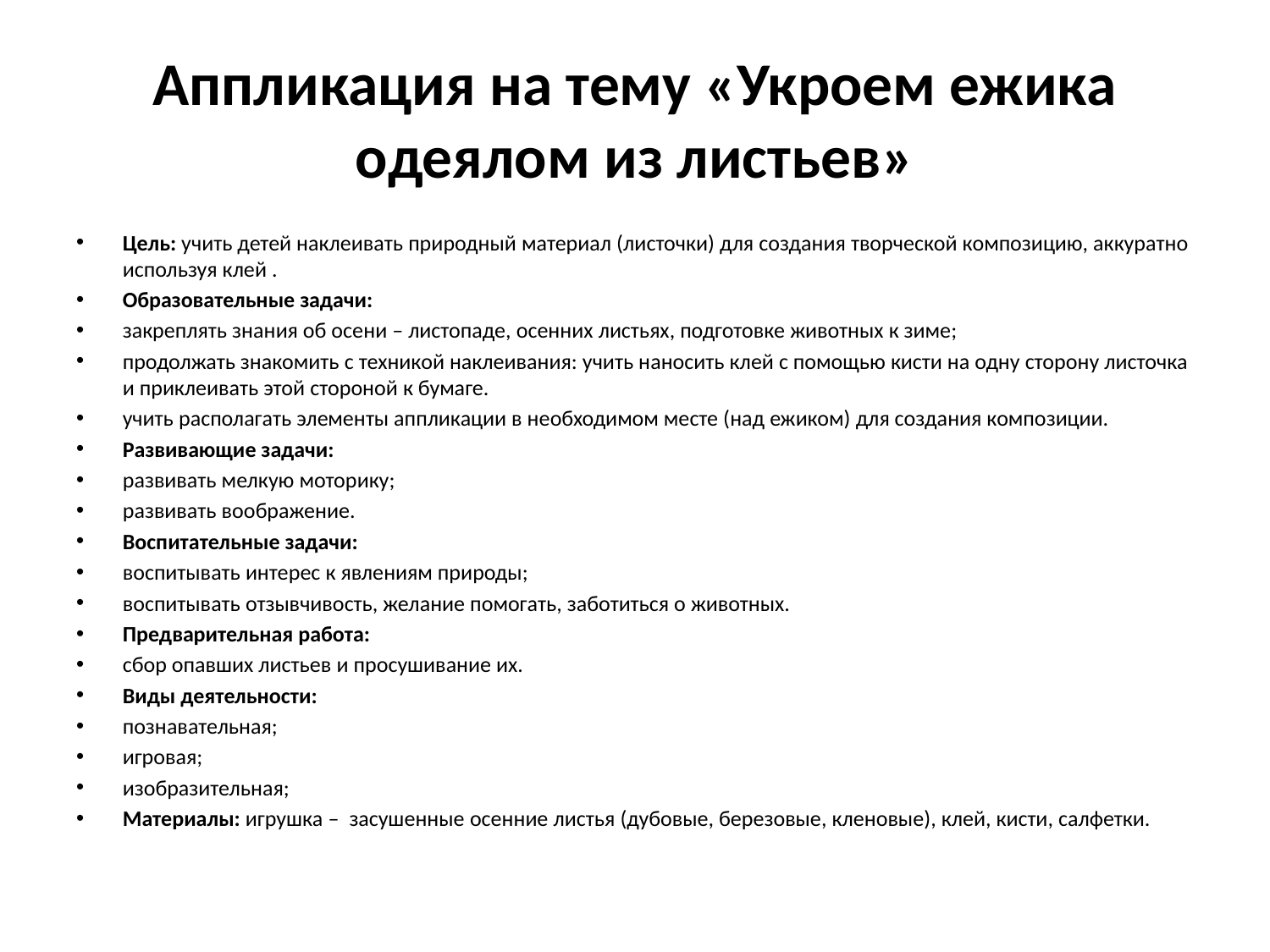

# Аппликация на тему «Укроем ежика одеялом из листьев»
Цель: учить детей наклеивать природный материал (листочки) для создания творческой композицию, аккуратно используя клей .
Образовательные задачи:
закреплять знания об осени – листопаде, осенних листьях, подготовке животных к зиме;
продолжать знакомить с техникой наклеивания: учить наносить клей с помощью кисти на одну сторону листочка и приклеивать этой стороной к бумаге.
учить располагать элементы аппликации в необходимом месте (над ежиком) для создания композиции.
Развивающие задачи:
развивать мелкую моторику;
развивать воображение.
Воспитательные задачи:
воспитывать интерес к явлениям природы;
воспитывать отзывчивость, желание помогать, заботиться о животных.
Предварительная работа:
сбор опавших листьев и просушивание их.
Виды деятельности:
познавательная;
игровая;
изобразительная;
Материалы: игрушка –  засушенные осенние листья (дубовые, березовые, кленовые), клей, кисти, салфетки.